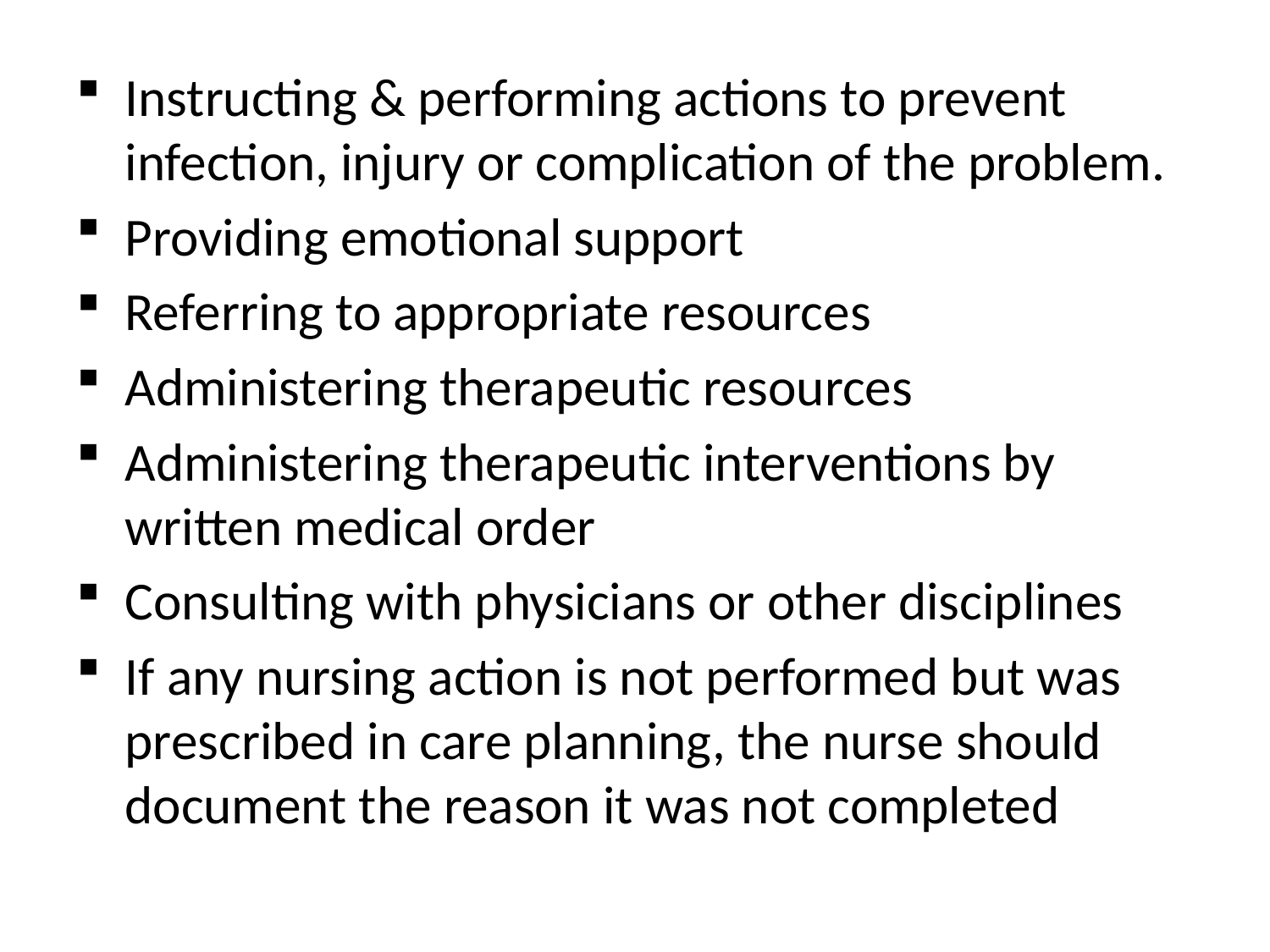

Instructing & performing actions to prevent infection, injury or complication of the problem.
Providing emotional support
Referring to appropriate resources
Administering therapeutic resources
Administering therapeutic interventions by written medical order
Consulting with physicians or other disciplines
If any nursing action is not performed but was prescribed in care planning, the nurse should document the reason it was not completed